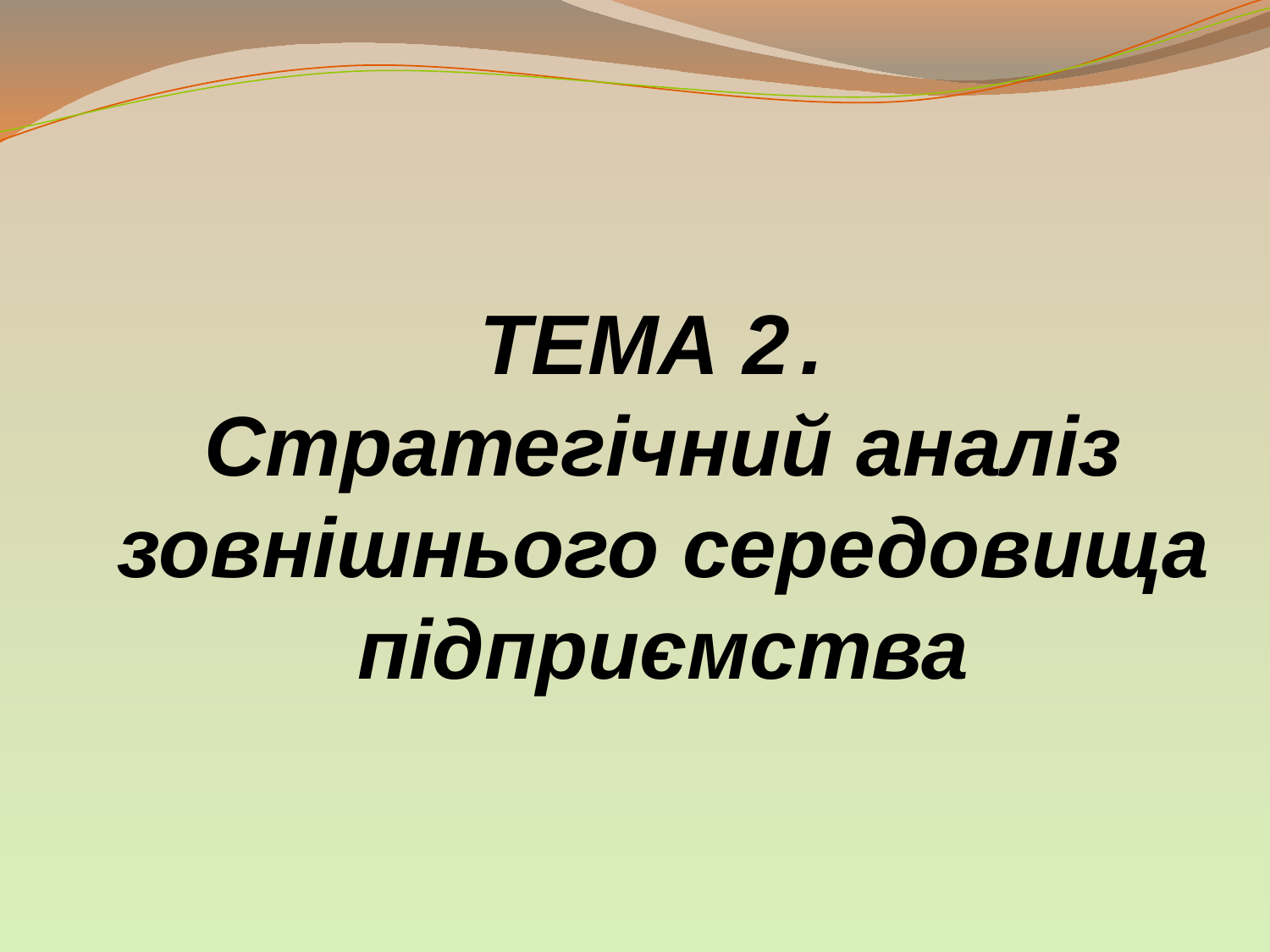

# ТЕМА 2. Стратегічний аналіз зовнішнього середовища підприємства